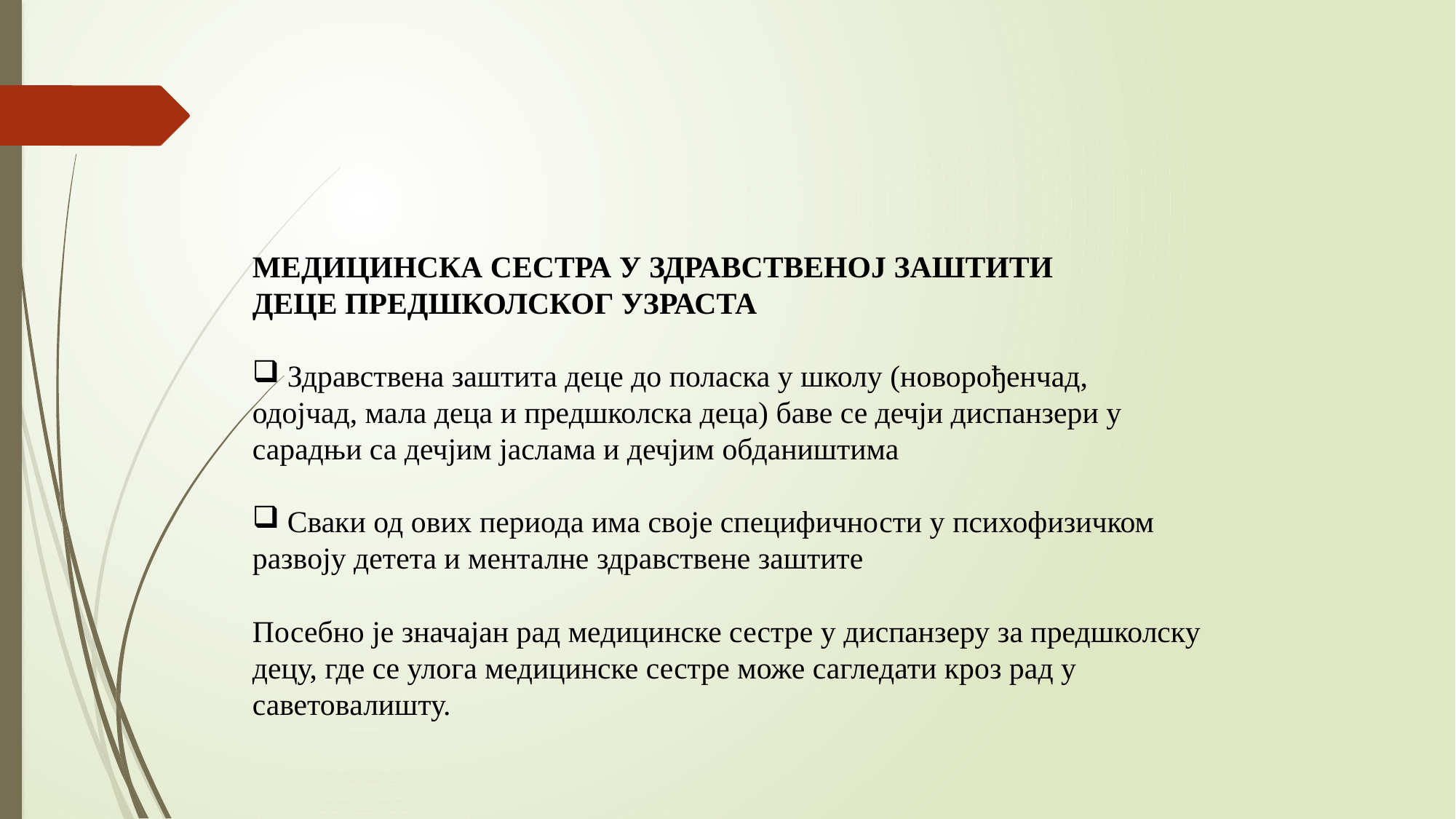

МЕДИЦИНСКА СЕСТРА У ЗДРАВСТВЕНОЈ ЗАШТИТИ
ДЕЦЕ ПРЕДШКОЛСКОГ УЗРАСТА

 Здравствена заштита деце до поласка у школу (новорођенчад,
одојчад, мала деца и предшколска деца) баве се дечји диспанзери у
сарадњи са дечјим јаслама и дечјим обдаништима

 Сваки од ових периода има своје специфичности у психофизичком
развоју детета и менталне здравствене заштите

Посебно је значајан рад медицинске сестре у диспанзеру за предшколску
децу, где се улога медицинске сестре може сагледати кроз рад у
саветовалишту.